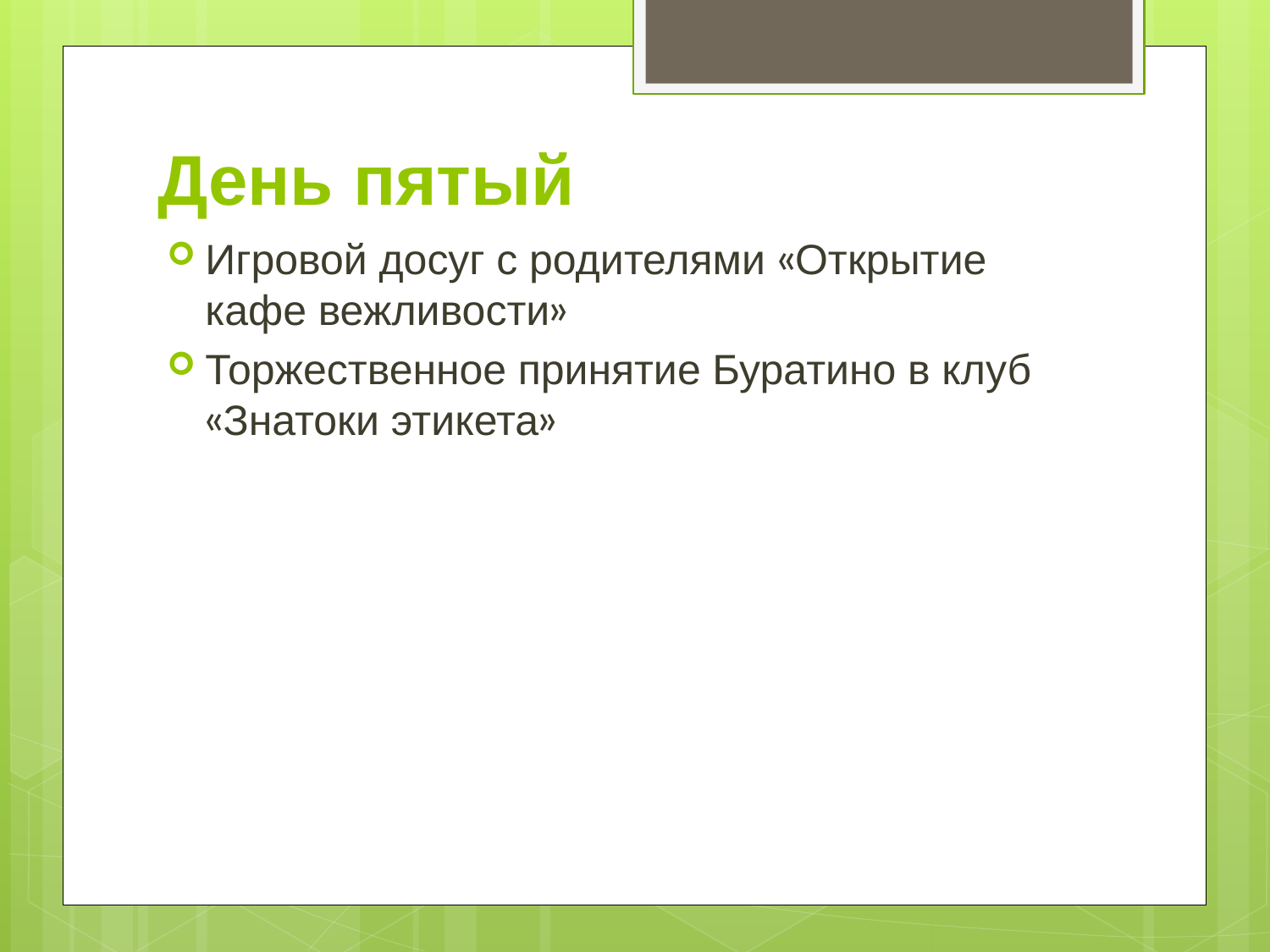

# День пятый
Игровой досуг с родителями «Открытие кафе вежливости»
Торжественное принятие Буратино в клуб «Знатоки этикета»